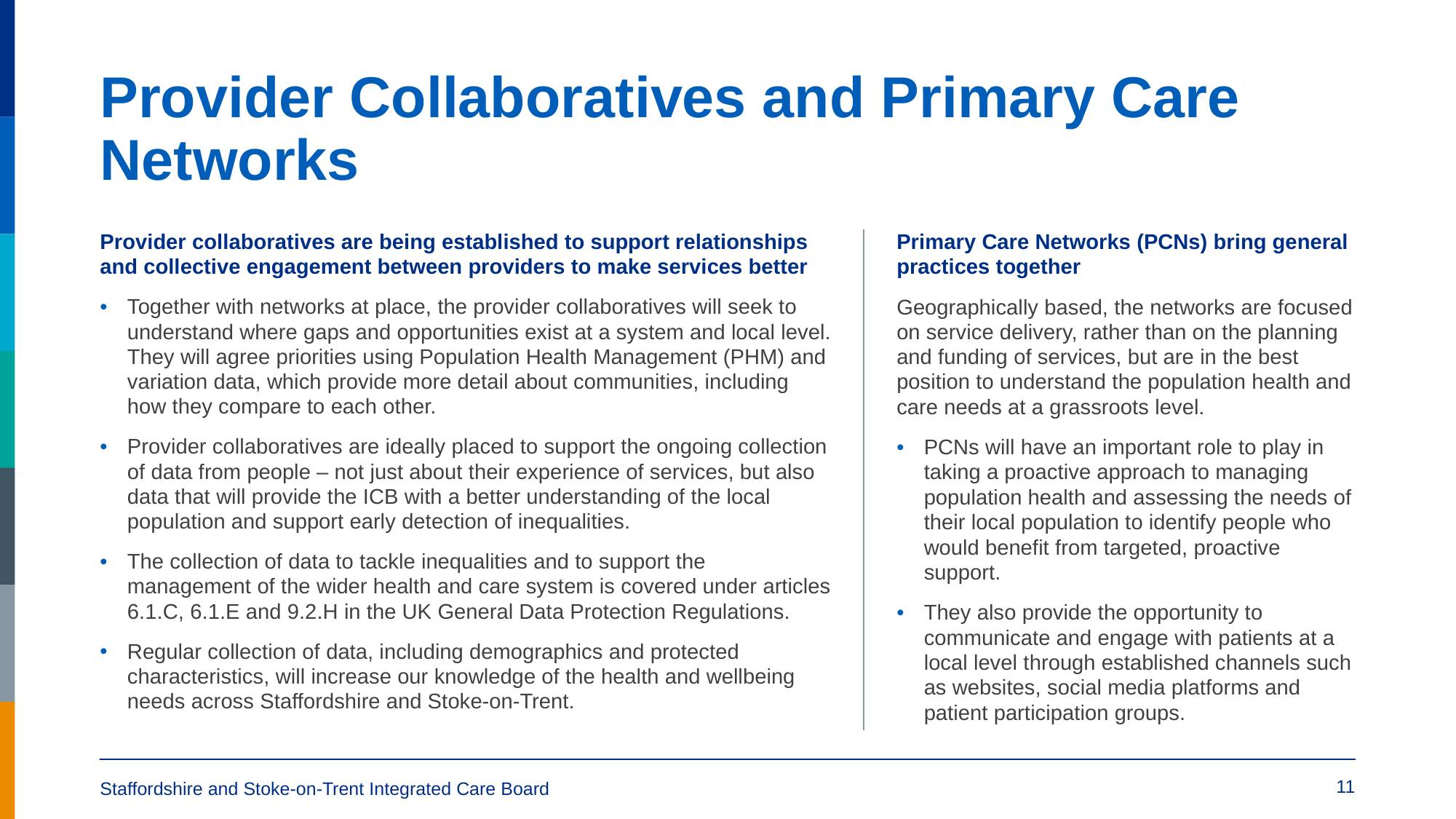

# Provider Collaboratives and Primary Care Networks
Provider collaboratives are being established to support relationships and collective engagement between providers to make services better
Together with networks at place, the provider collaboratives will seek to understand where gaps and opportunities exist at a system and local level. They will agree priorities using Population Health Management (PHM) and variation data, which provide more detail about communities, including how they compare to each other.
Provider collaboratives are ideally placed to support the ongoing collection of data from people – not just about their experience of services, but also data that will provide the ICB with a better understanding of the local population and support early detection of inequalities.
The collection of data to tackle inequalities and to support the management of the wider health and care system is covered under articles 6.1.C, 6.1.E and 9.2.H in the UK General Data Protection Regulations.
Regular collection of data, including demographics and protected characteristics, will increase our knowledge of the health and wellbeing needs across Staffordshire and Stoke-on-Trent.
Primary Care Networks (PCNs) bring general practices together
Geographically based, the networks are focused on service delivery, rather than on the planning and funding of services, but are in the best position to understand the population health and care needs at a grassroots level.
PCNs will have an important role to play in taking a proactive approach to managing population health and assessing the needs of their local population to identify people who would benefit from targeted, proactive support.
They also provide the opportunity to communicate and engage with patients at a local level through established channels such as websites, social media platforms and patient participation groups.

11
Staffordshire and Stoke-on-Trent Integrated Care Board